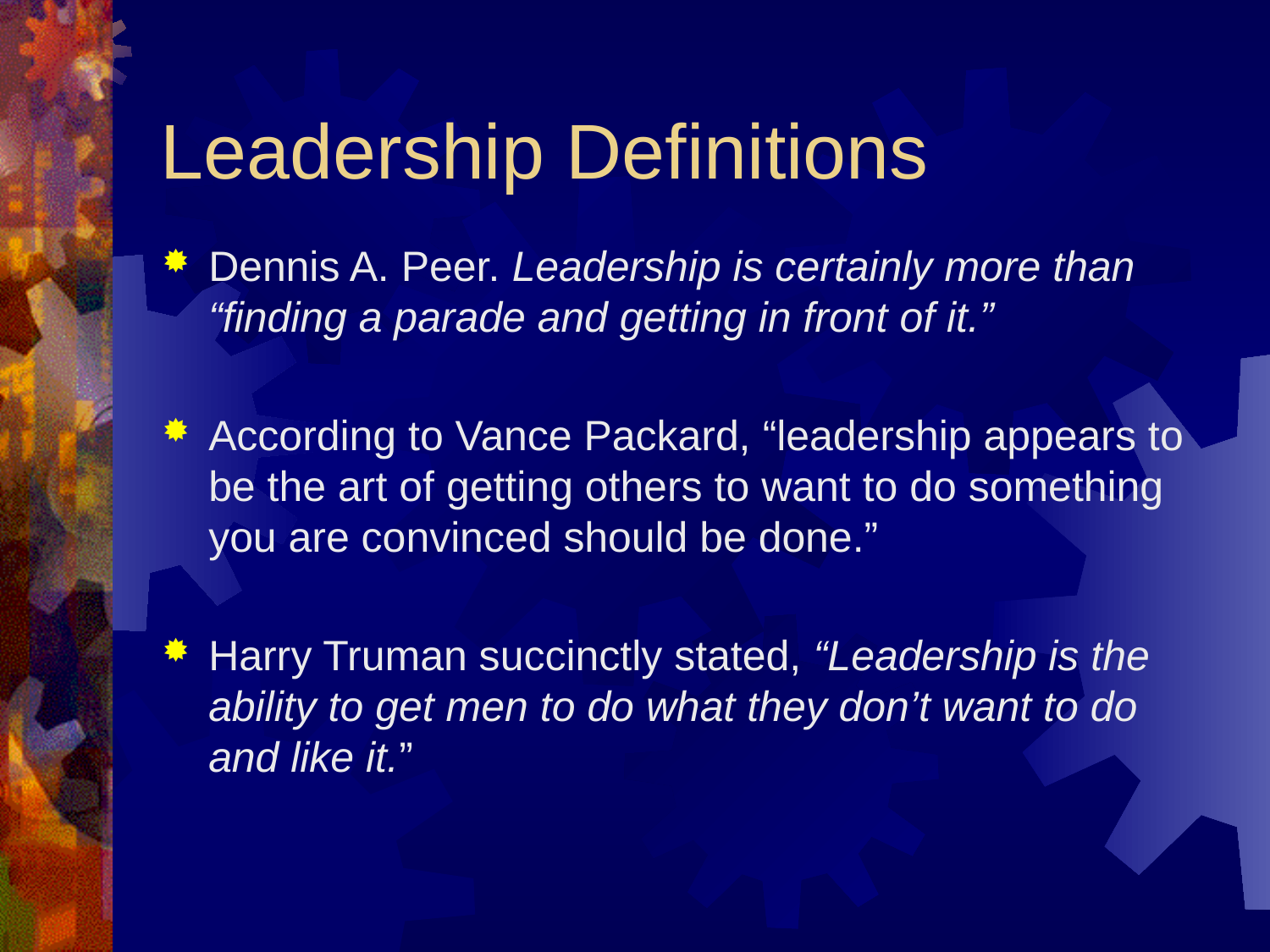

# Leadership Definitions
Dennis A. Peer. Leadership is certainly more than “finding a parade and getting in front of it.”

According to Vance Packard, “leadership appears to be the art of getting others to want to do something you are convinced should be done.”

Harry Truman succinctly stated, “Leadership is the ability to get men to do what they don’t want to do and like it.”